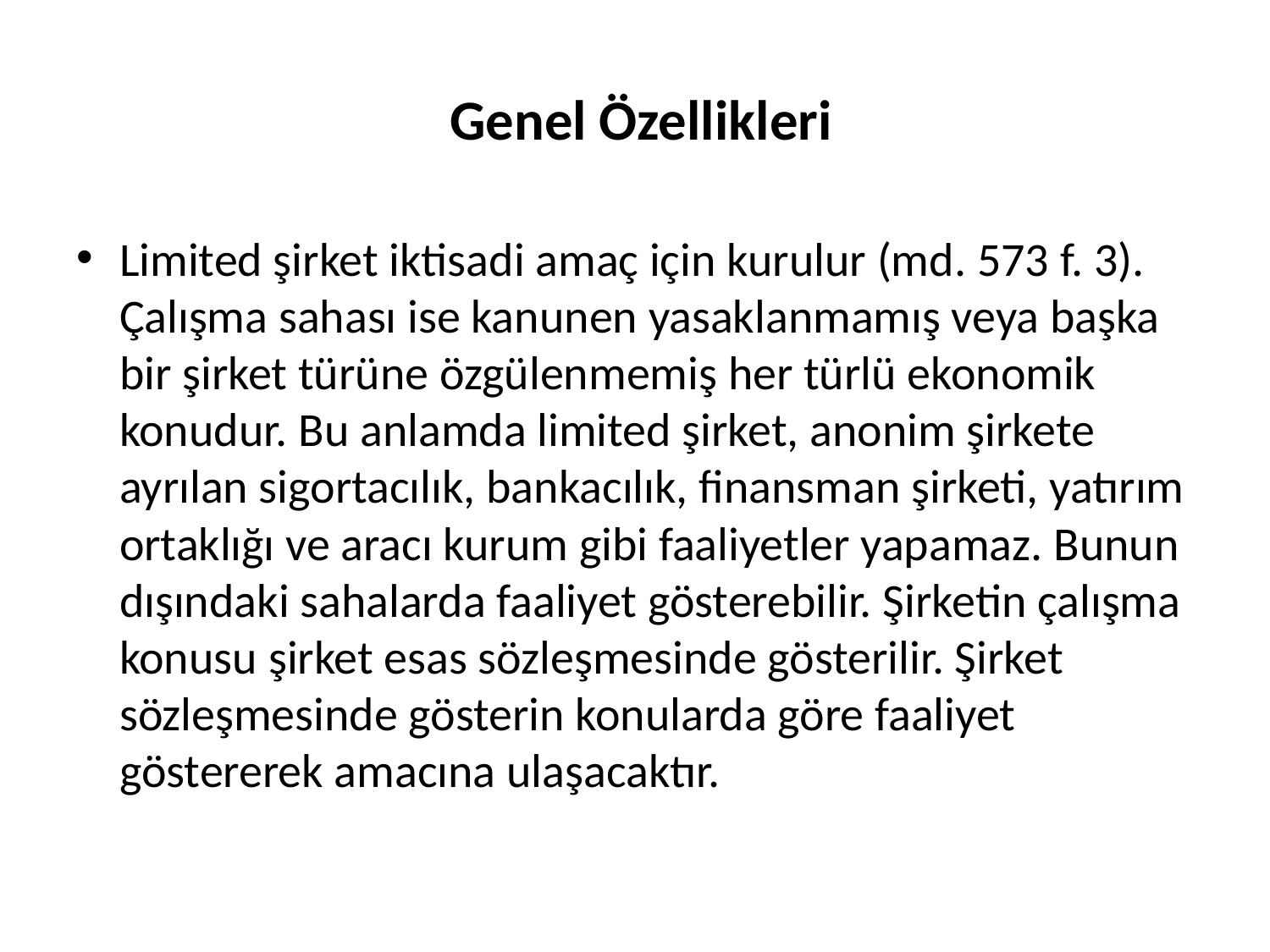

# Genel Özellikleri
Limited şirket iktisadi amaç için kurulur (md. 573 f. 3). Çalışma sahası ise kanunen yasaklanmamış veya başka bir şirket türüne özgülenmemiş her türlü ekonomik konudur. Bu anlamda limited şirket, anonim şirkete ayrılan sigortacılık, bankacılık, finansman şirketi, yatırım ortaklığı ve aracı kurum gibi faaliyetler yapamaz. Bunun dışındaki sahalarda faaliyet gösterebilir. Şirketin çalışma konusu şirket esas sözleşmesinde gösterilir. Şirket sözleşmesinde gösterin konularda göre faaliyet göstererek amacına ulaşacaktır.